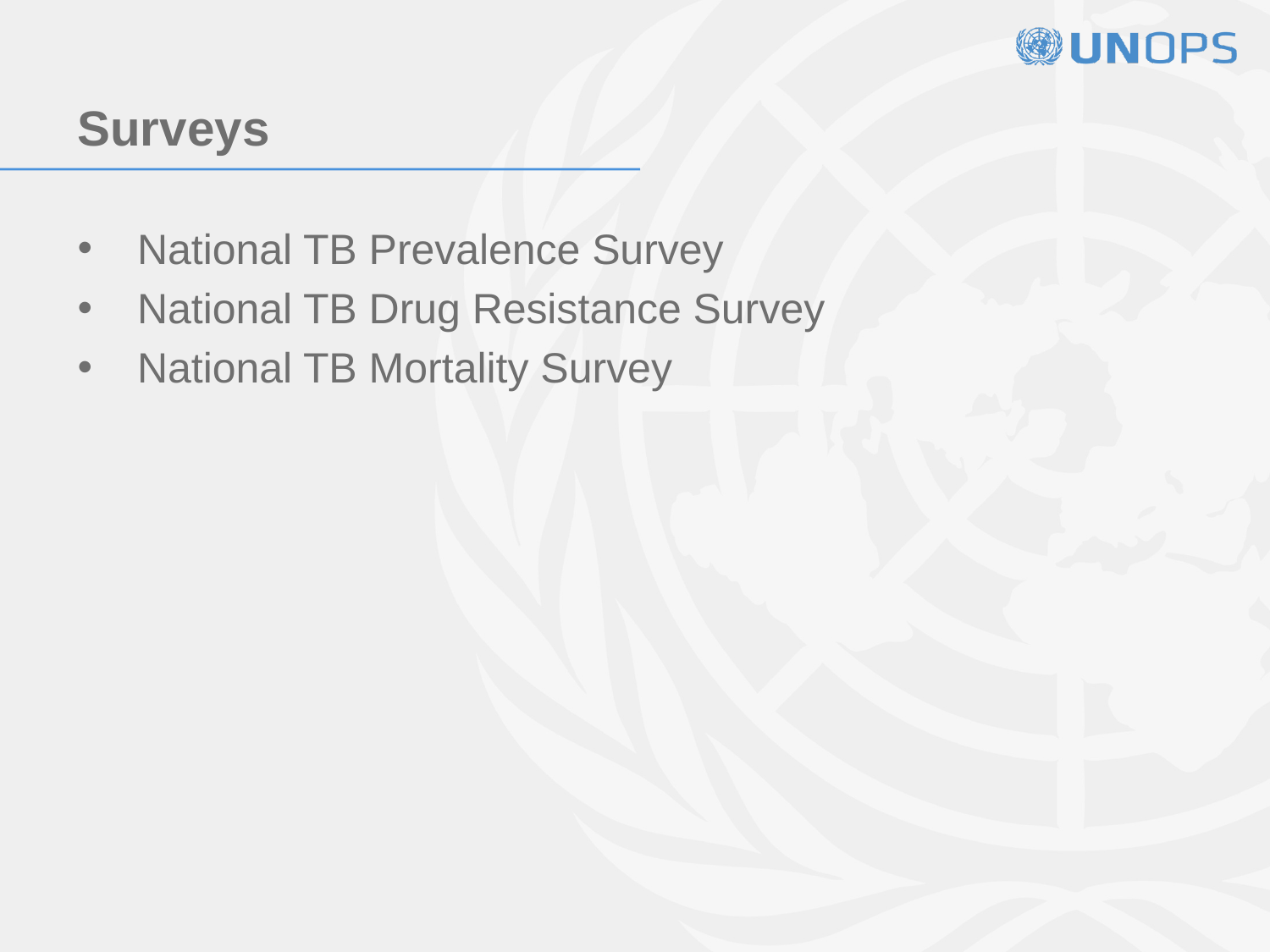

# Surveys
 National TB Prevalence Survey
 National TB Drug Resistance Survey
 National TB Mortality Survey